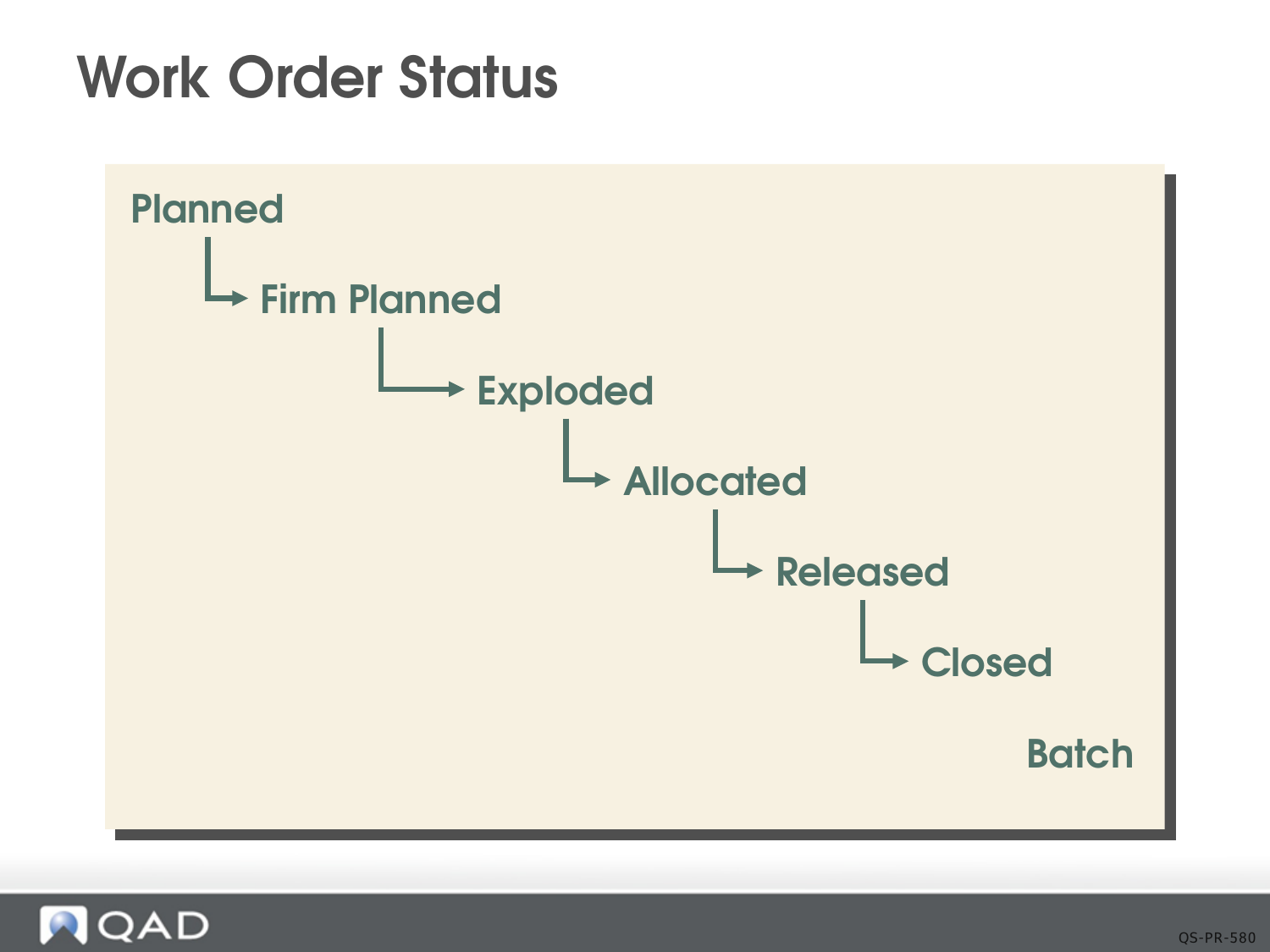

# Work Order Status

Planned
Firm Planned
Exploded
Allocated
Released
Closed
Batch
QS-PR-580